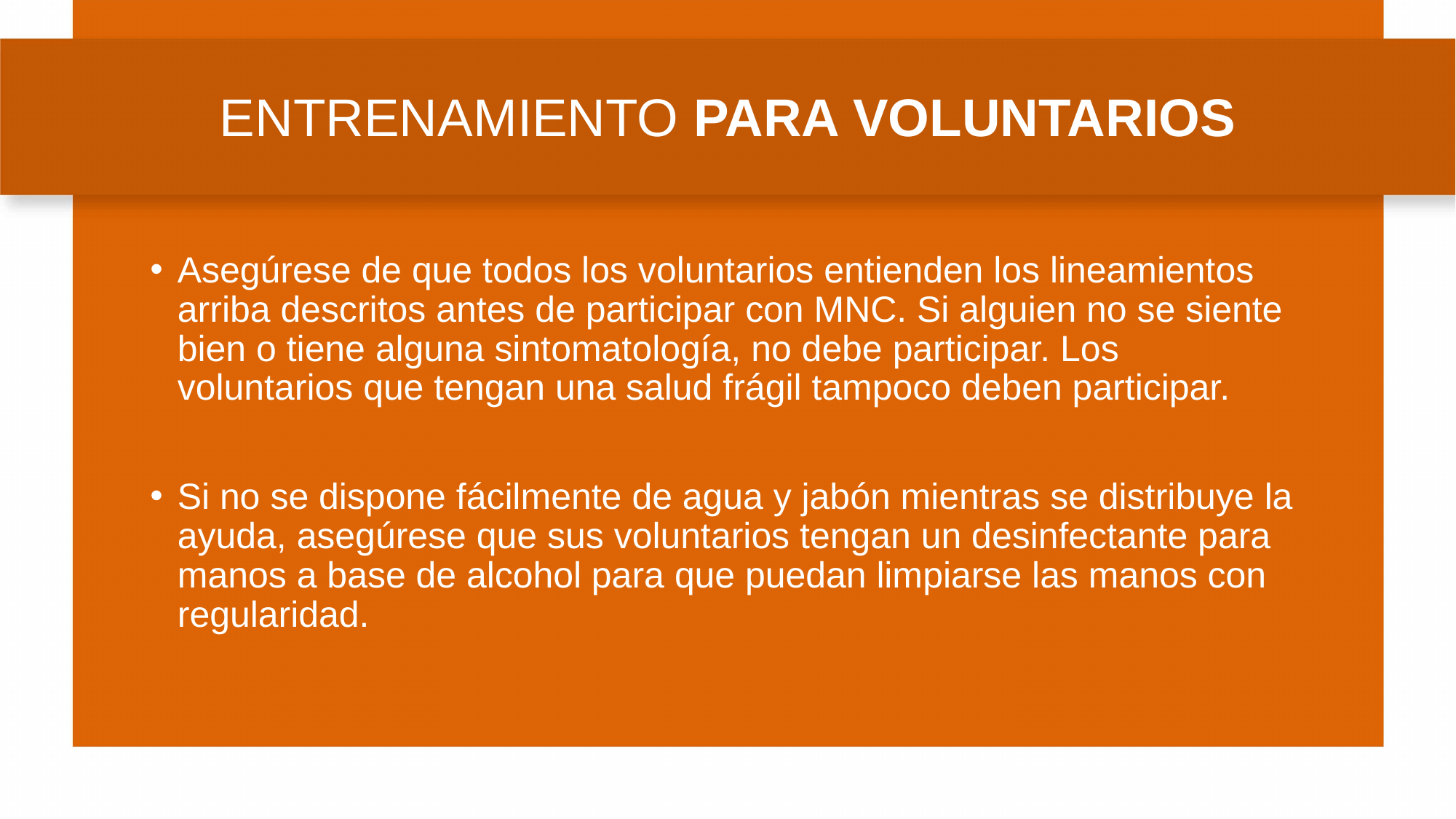

ENTRENAMIENTO PARA VOLUNTARIOS
Asegúrese de que todos los voluntarios entienden los lineamientos arriba descritos antes de participar con MNC. Si alguien no se siente bien o tiene alguna sintomatología, no debe participar. Los voluntarios que tengan una salud frágil tampoco deben participar.

Si no se dispone fácilmente de agua y jabón mientras se distribuye la ayuda, asegúrese que sus voluntarios tengan un desinfectante para manos a base de alcohol para que puedan limpiarse las manos con regularidad.